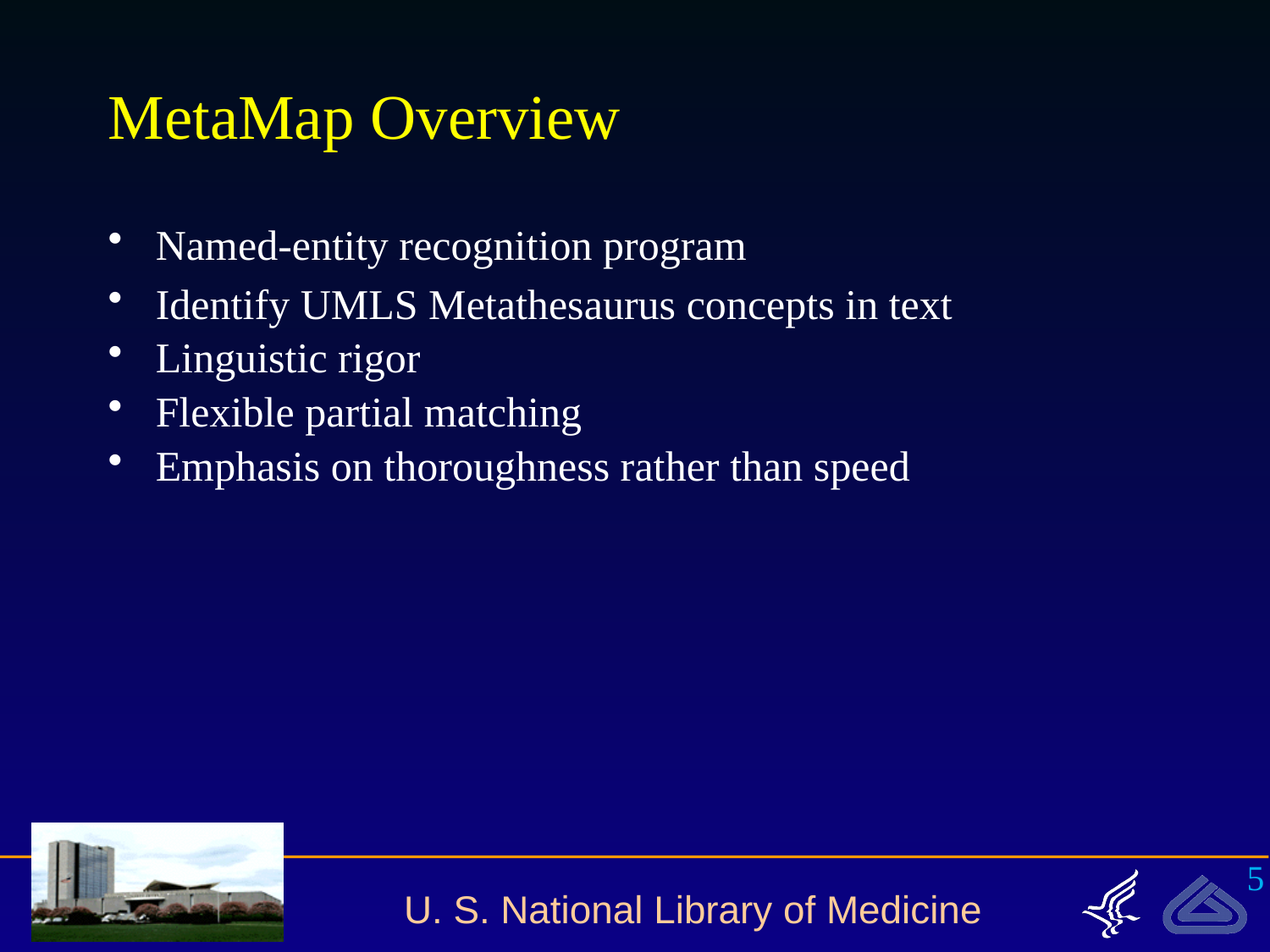

# MetaMap Overview
Named-entity recognition program
Identify UMLS Metathesaurus concepts in text
Linguistic rigor
Flexible partial matching
Emphasis on thoroughness rather than speed
5